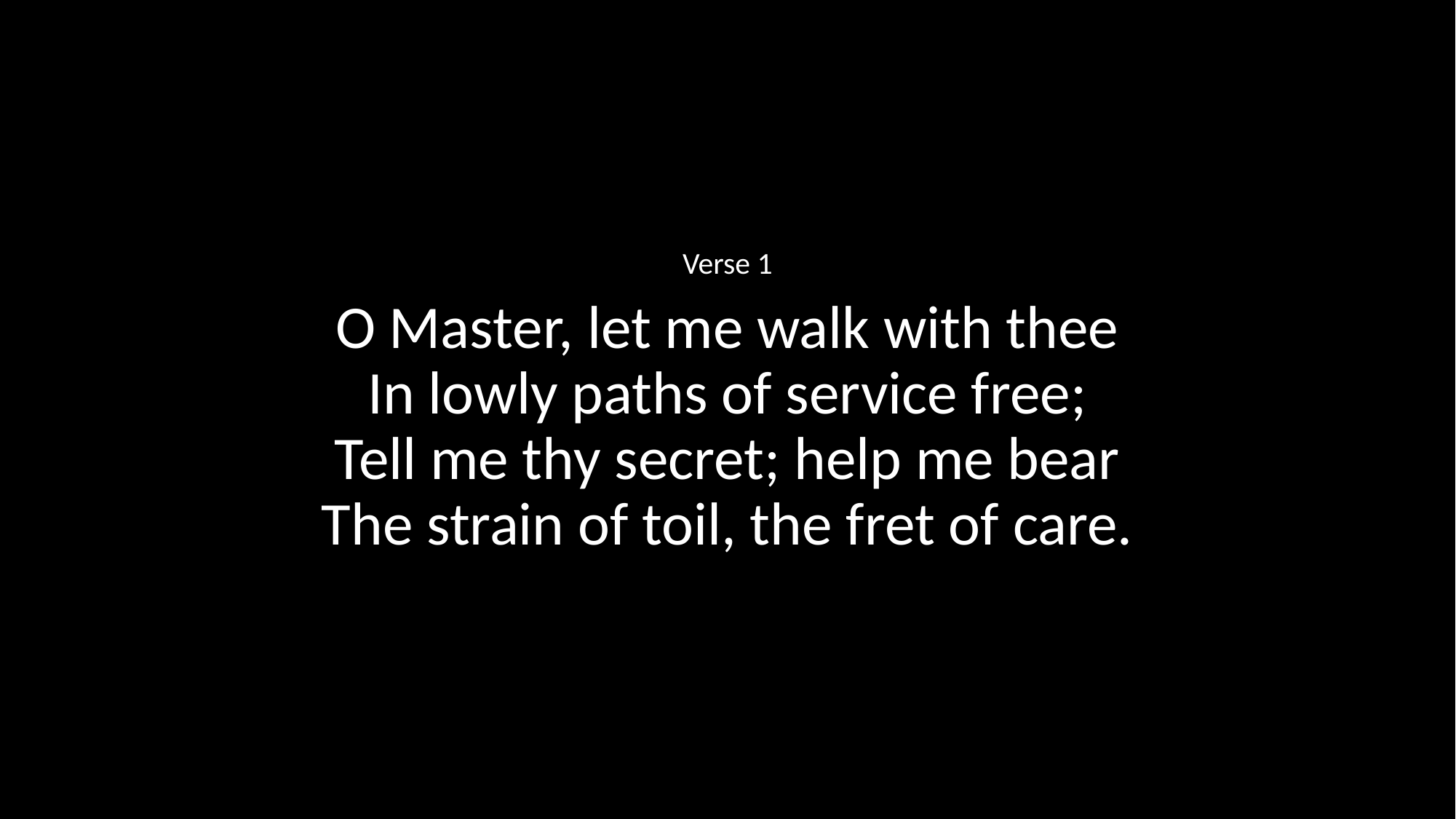

Verse 1
O Master, let me walk with thee
In lowly paths of service free;
Tell me thy secret; help me bear
The strain of toil, the fret of care.